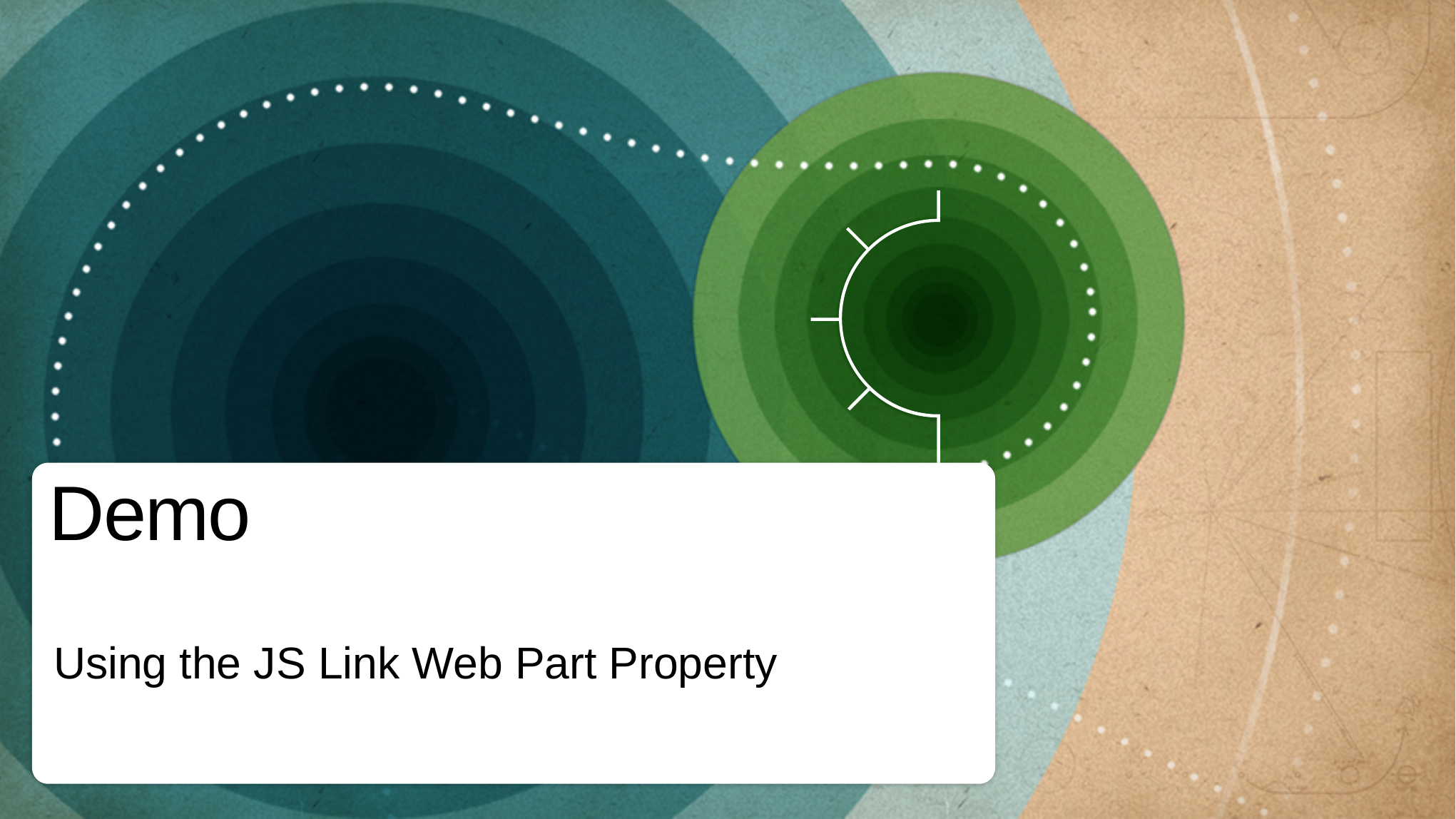

# Demo
Using the JS Link Web Part Property